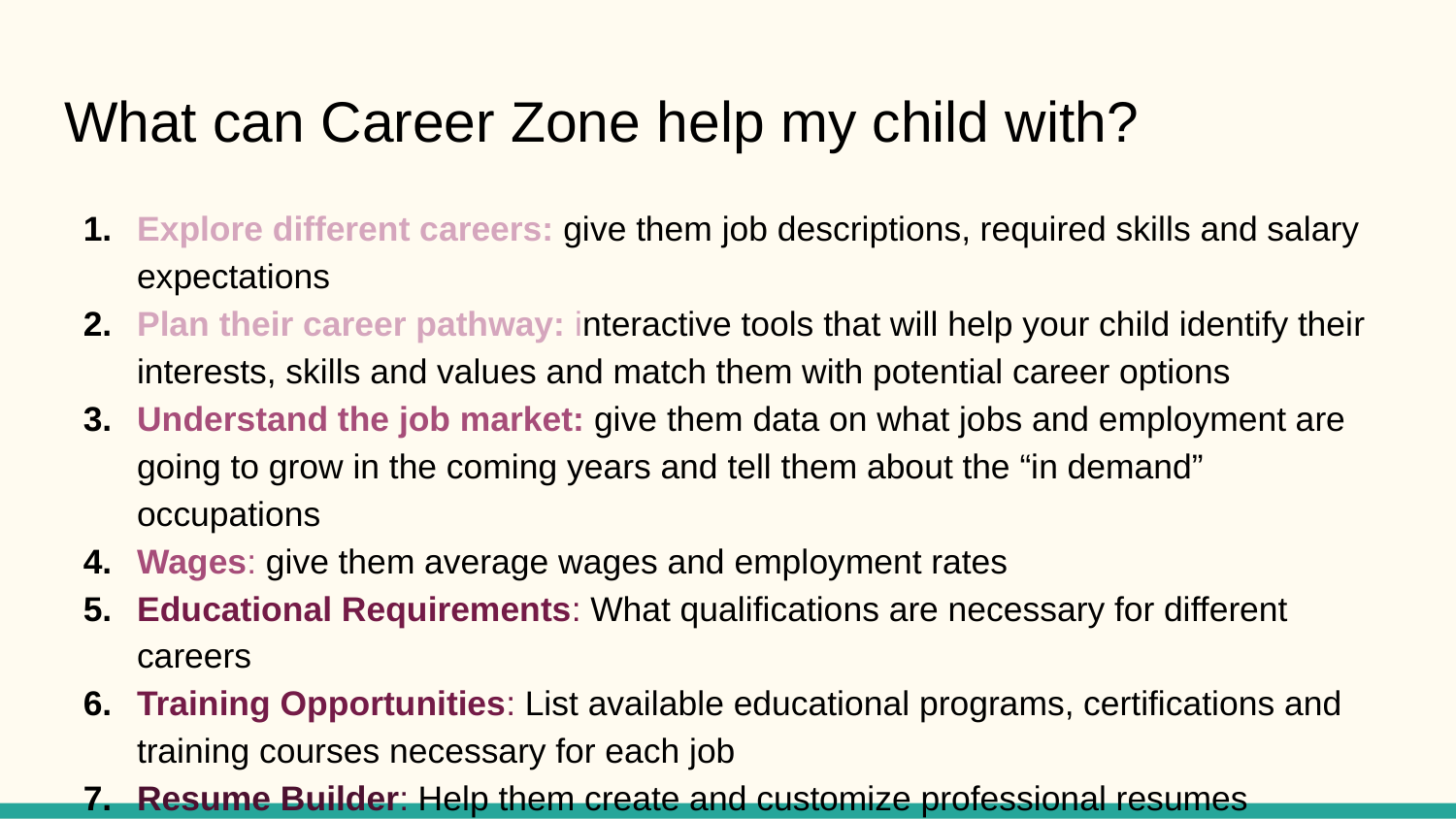

# What can Career Zone help my child with?
Explore different careers: give them job descriptions, required skills and salary expectations
Plan their career pathway: interactive tools that will help your child identify their interests, skills and values and match them with potential career options
Understand the job market: give them data on what jobs and employment are going to grow in the coming years and tell them about the “in demand” occupations
Wages: give them average wages and employment rates
Educational Requirements: What qualifications are necessary for different careers
Training Opportunities: List available educational programs, certifications and training courses necessary for each job
Resume Builder: Help them create and customize professional resumes